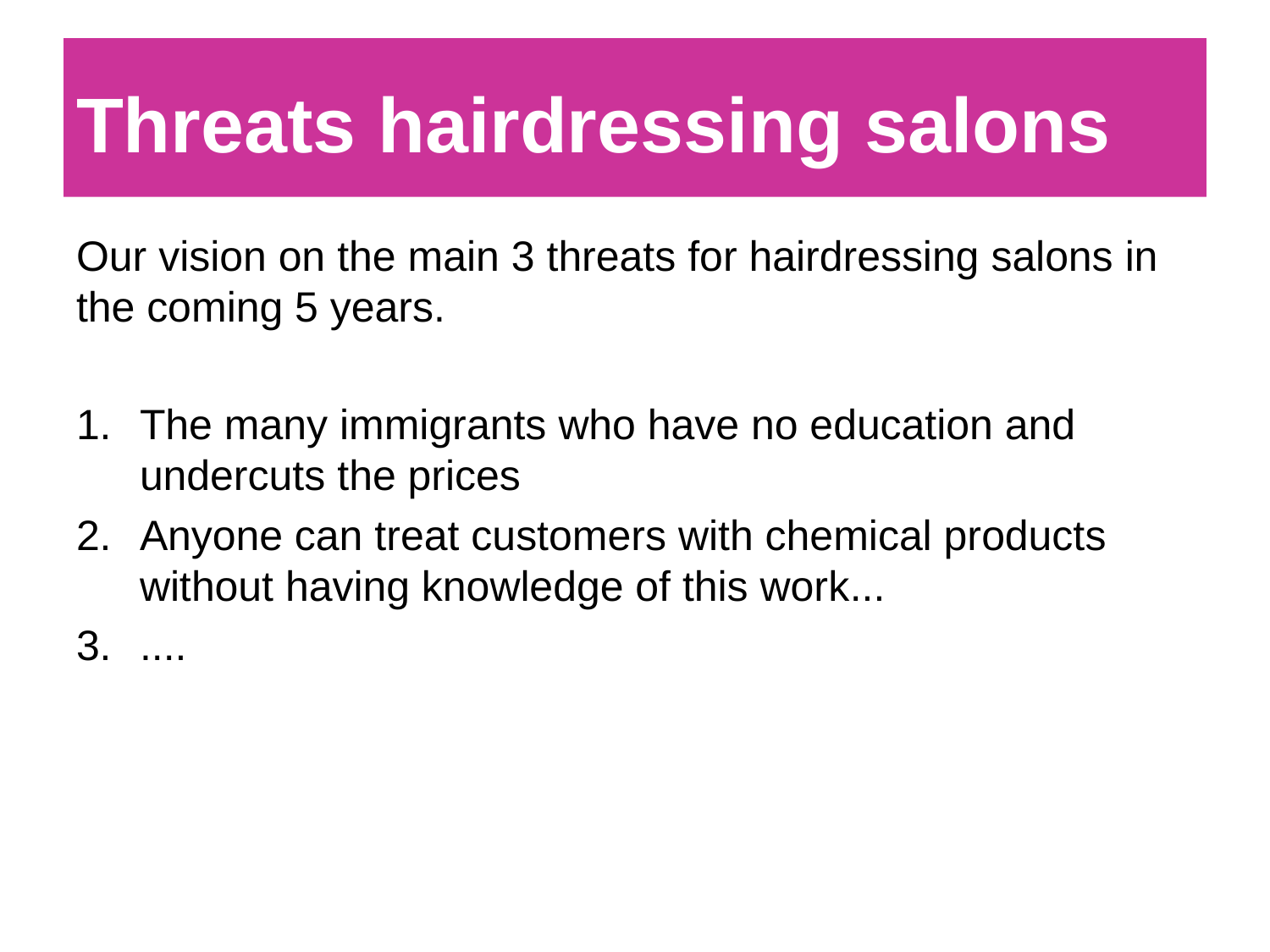

# Threats hairdressing salons
Our vision on the main 3 threats for hairdressing salons in the coming 5 years.

The many immigrants who have no education and undercuts the prices
Anyone can treat customers with chemical products without having knowledge of this work...
....